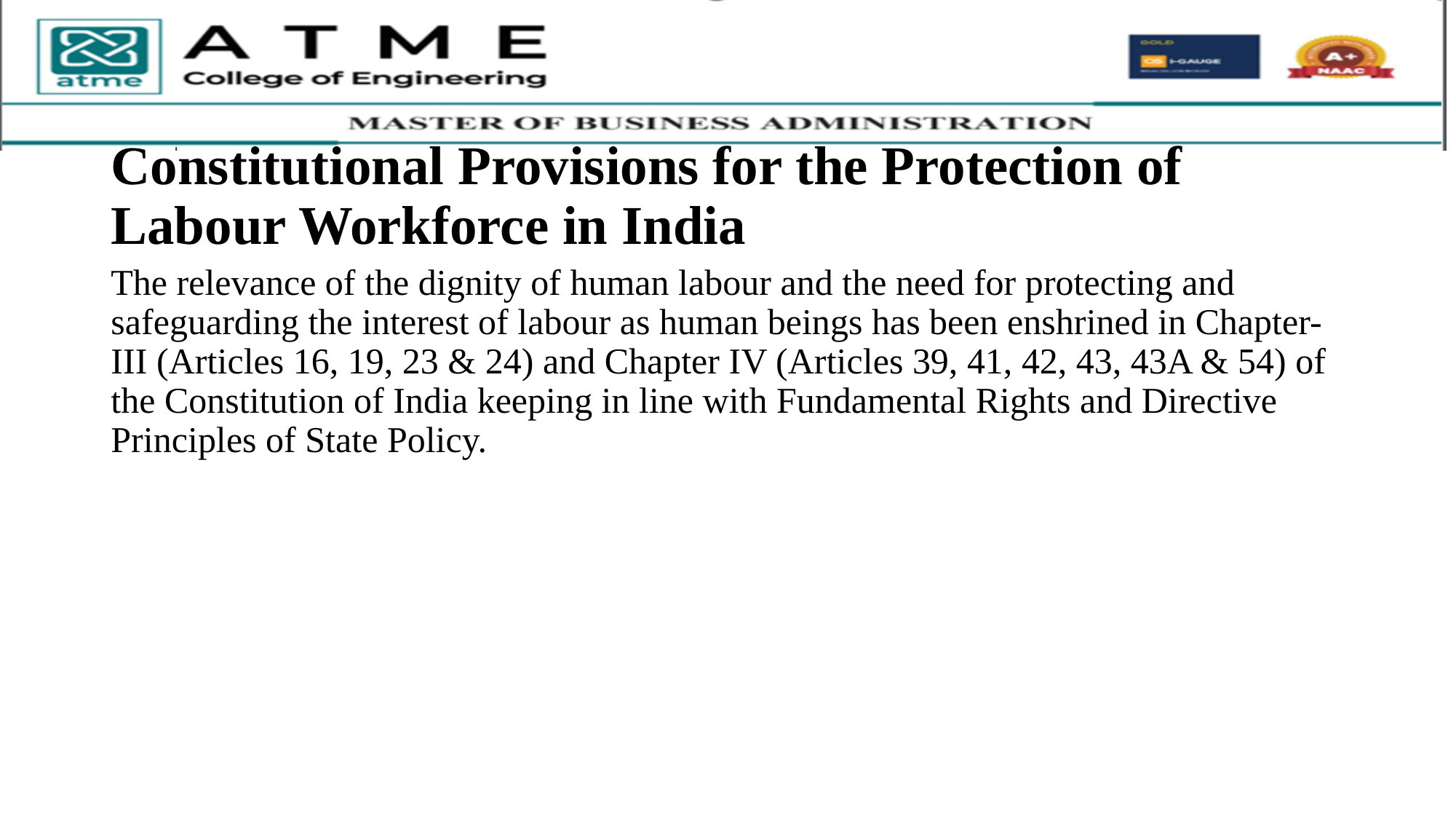

# Constitutional Provisions for the Protection of Labour Workforce in India
The relevance of the dignity of human labour and the need for protecting and safeguarding the interest of labour as human beings has been enshrined in Chapter-III (Articles 16, 19, 23 & 24) and Chapter IV (Articles 39, 41, 42, 43, 43A & 54) of the Constitution of India keeping in line with Fundamental Rights and Directive Principles of State Policy.